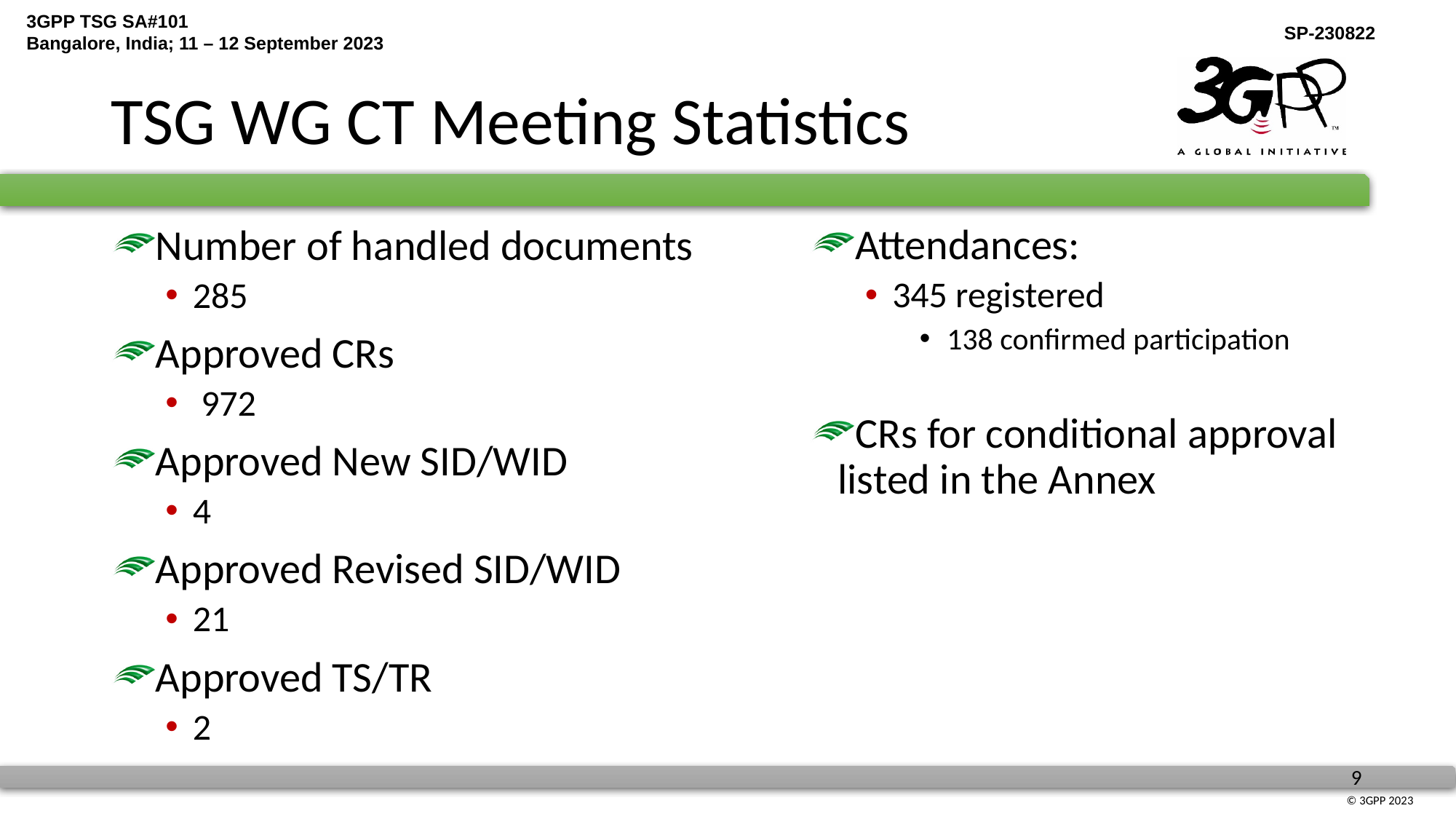

# TSG WG CT Meeting Statistics
Attendances:
345 registered
138 confirmed participation

CRs for conditional approval listed in the Annex
Number of handled documents
285
Approved CRs
 972
Approved New SID/WID
4
Approved Revised SID/WID
21
Approved TS/TR
2